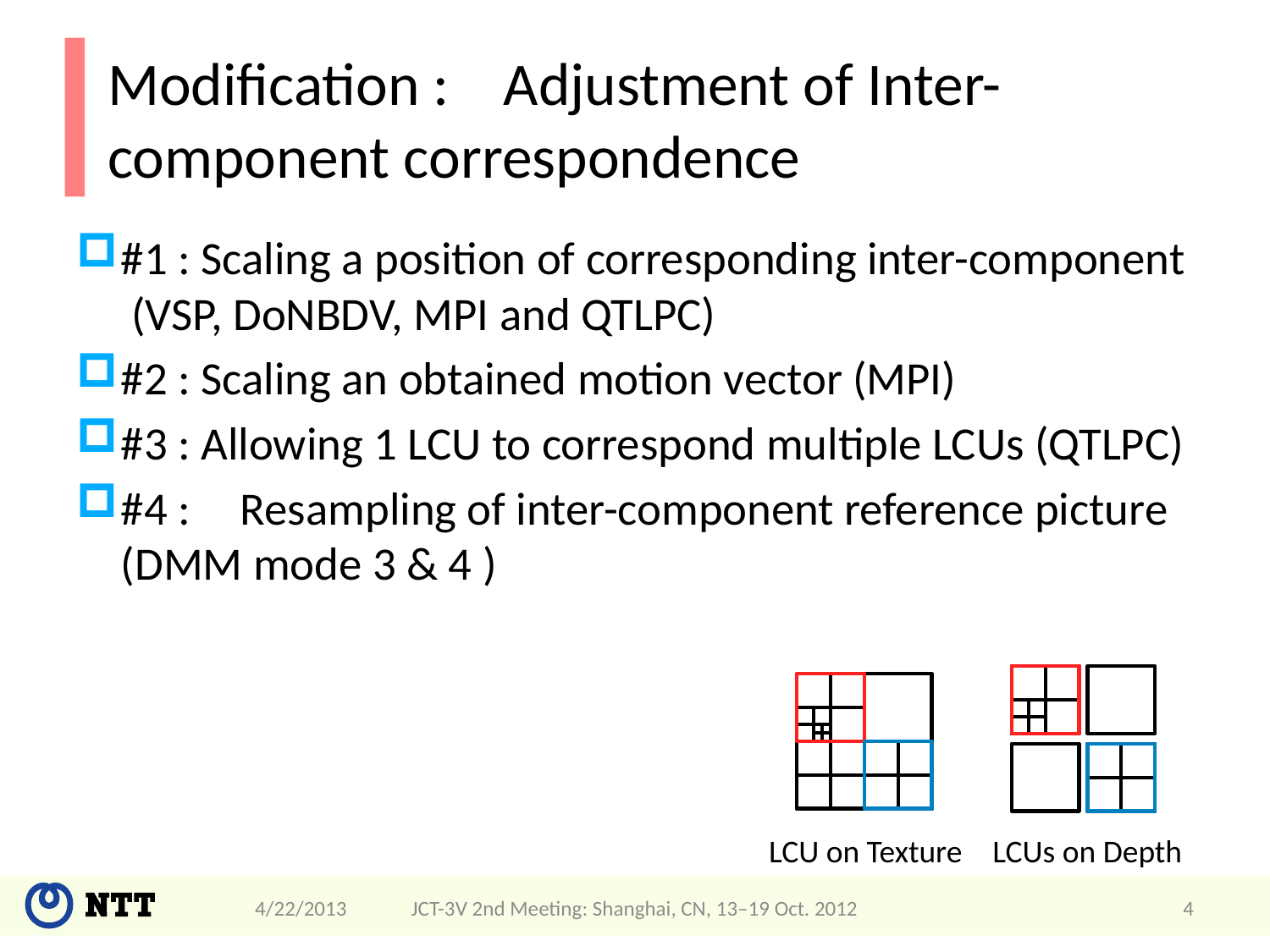

# Modification :	Adjustment of Inter-component correspondence

#1 : Scaling a position of corresponding inter-component  (VSP, DoNBDV, MPI and QTLPC)
#2 : Scaling an obtained motion vector (MPI)
#3 : Allowing 1 LCU to correspond multiple LCUs (QTLPC)
#4 :	Resampling of inter-component reference picture (DMM mode 3 & 4 )

LCU on Texture
LCUs on Depth
4/22/2013
JCT-3V 2nd Meeting: Shanghai, CN, 13–19 Oct. 2012
4